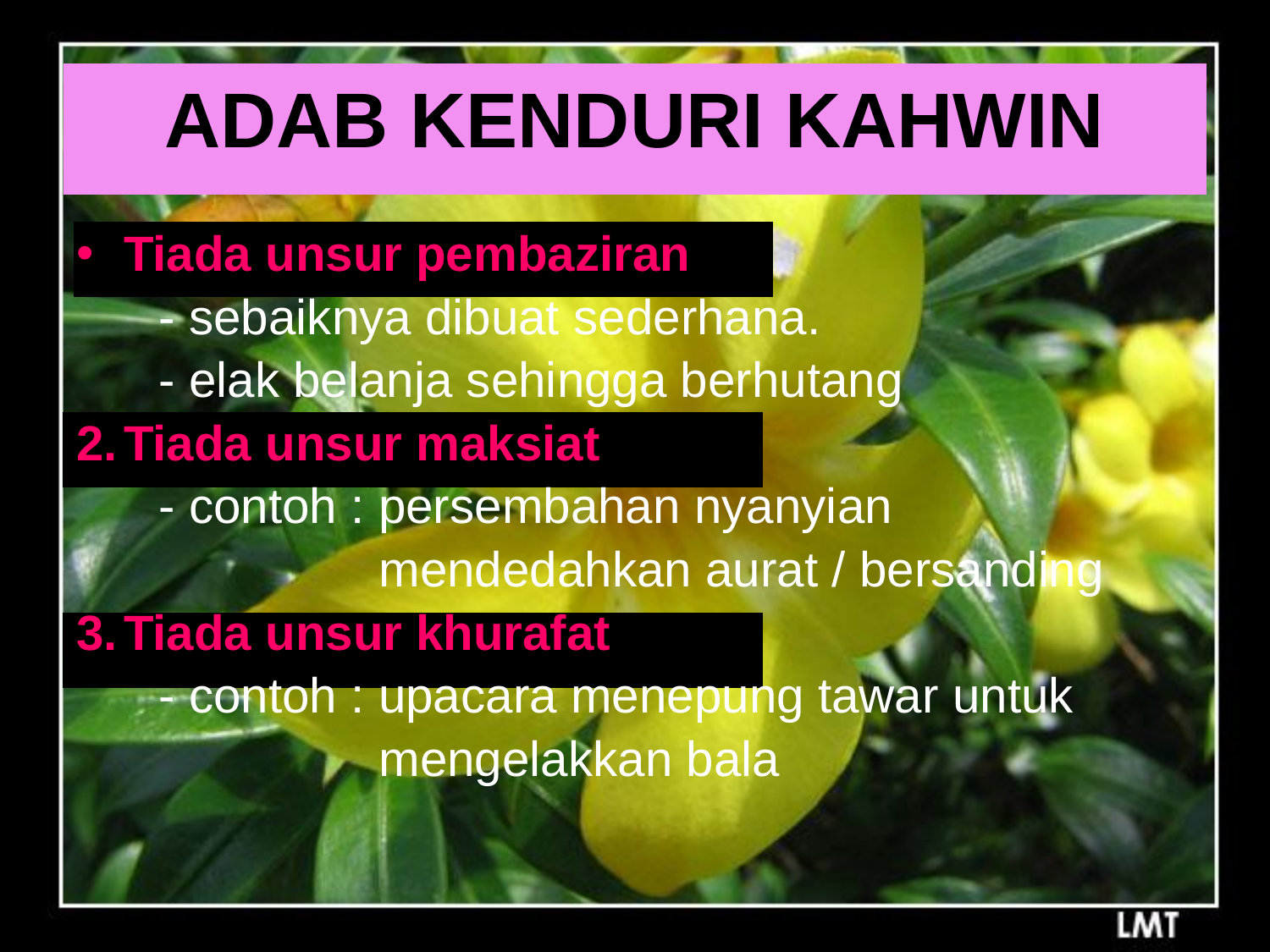

# ADAB KENDURI KAHWIN
Tiada unsur pembaziran
      - sebaiknya dibuat sederhana.
      - elak belanja sehingga berhutang
Tiada unsur maksiat
      - contoh : persembahan nyanyian
                      mendedahkan aurat / bersanding
Tiada unsur khurafat
      - contoh : upacara menepung tawar untuk
                      mengelakkan bala